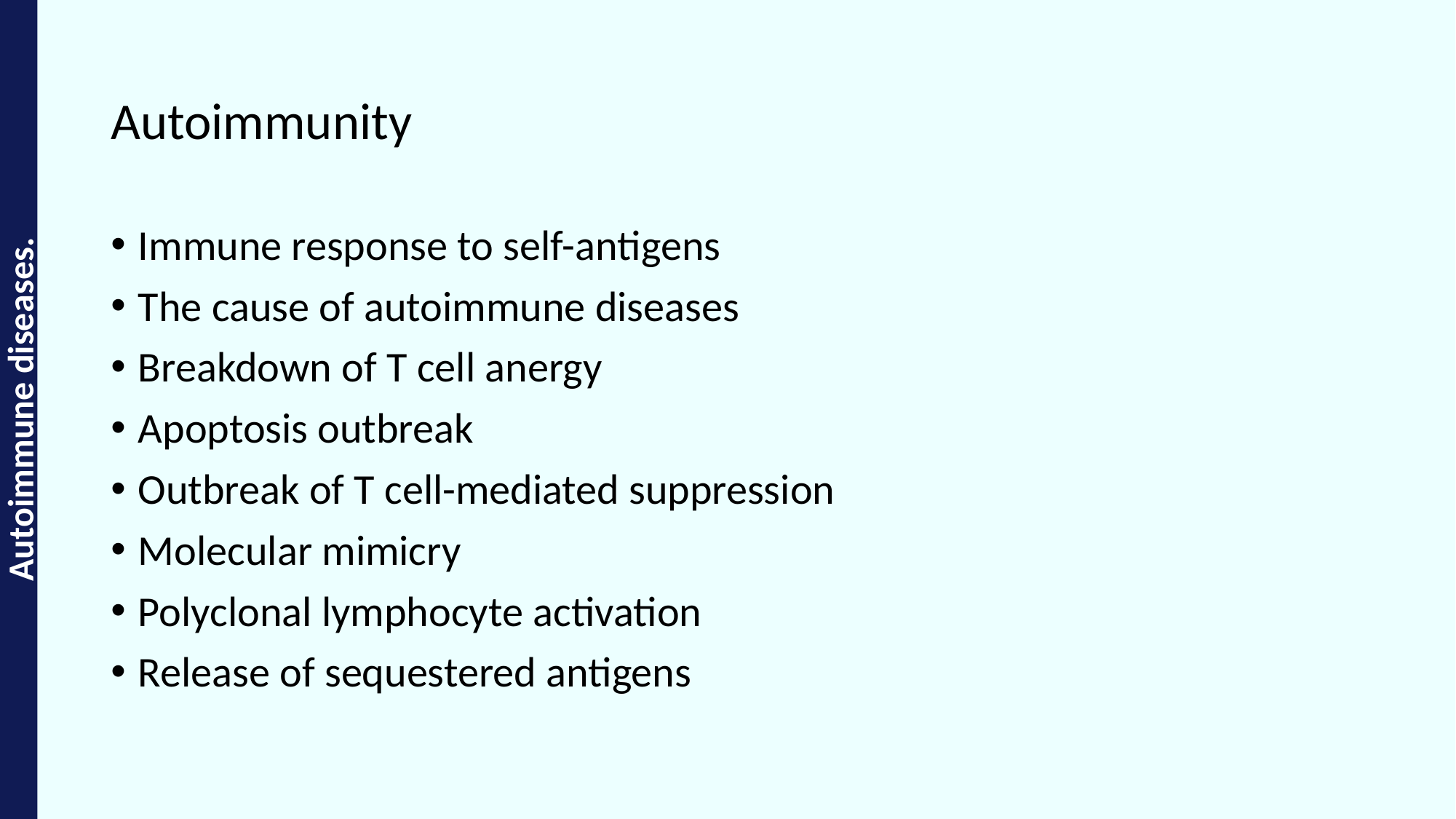

Autoimmune diseases.
# Autoimmunity
Immune response to self-antigens
The cause of autoimmune diseases
Breakdown of T cell anergy
Apoptosis outbreak
Outbreak of T cell-mediated suppression
Molecular mimicry
Polyclonal lymphocyte activation
Release of sequestered antigens